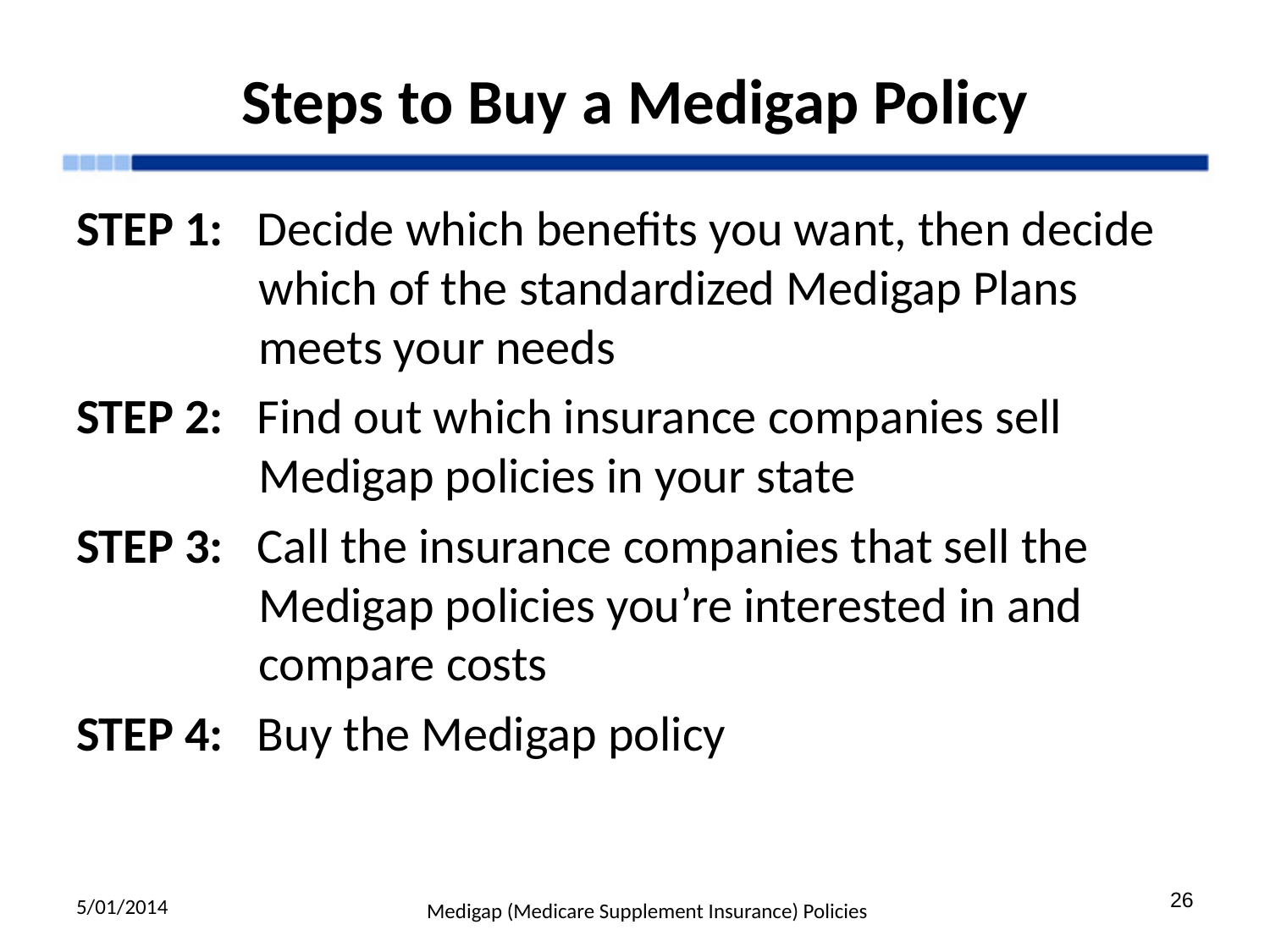

# Steps to Buy a Medigap Policy
STEP 1:   Decide which benefits you want, then decide which of the standardized Medigap Plans meets your needs
STEP 2:   Find out which insurance companies sell Medigap policies in your state
STEP 3:   Call the insurance companies that sell the Medigap policies you’re interested in and compare costs
STEP 4:   Buy the Medigap policy
5/01/2014
26
Medigap (Medicare Supplement Insurance) Policies